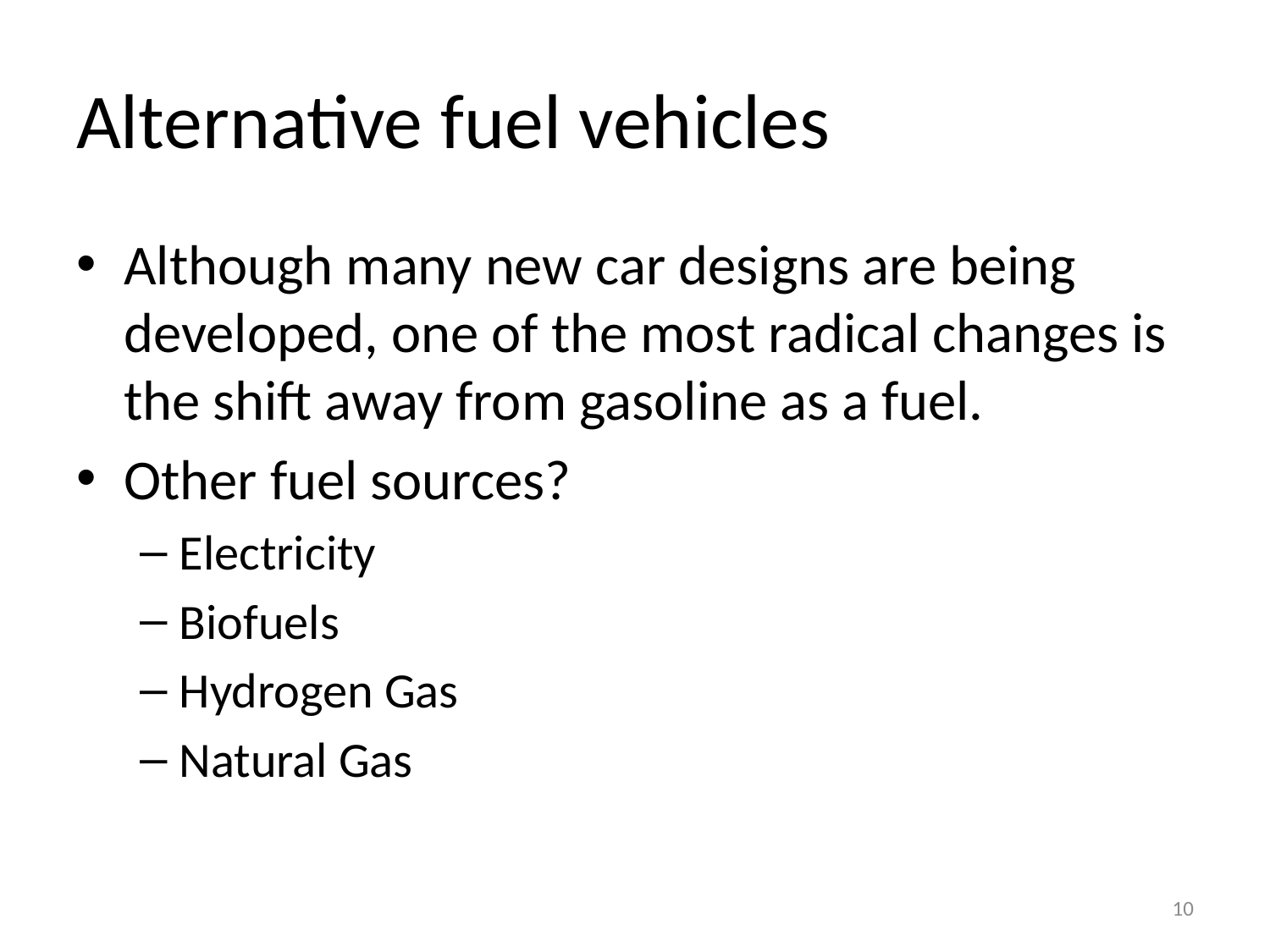

# Alternative fuel vehicles
Although many new car designs are being developed, one of the most radical changes is the shift away from gasoline as a fuel.
Other fuel sources?
Electricity
Biofuels
Hydrogen Gas
Natural Gas
10